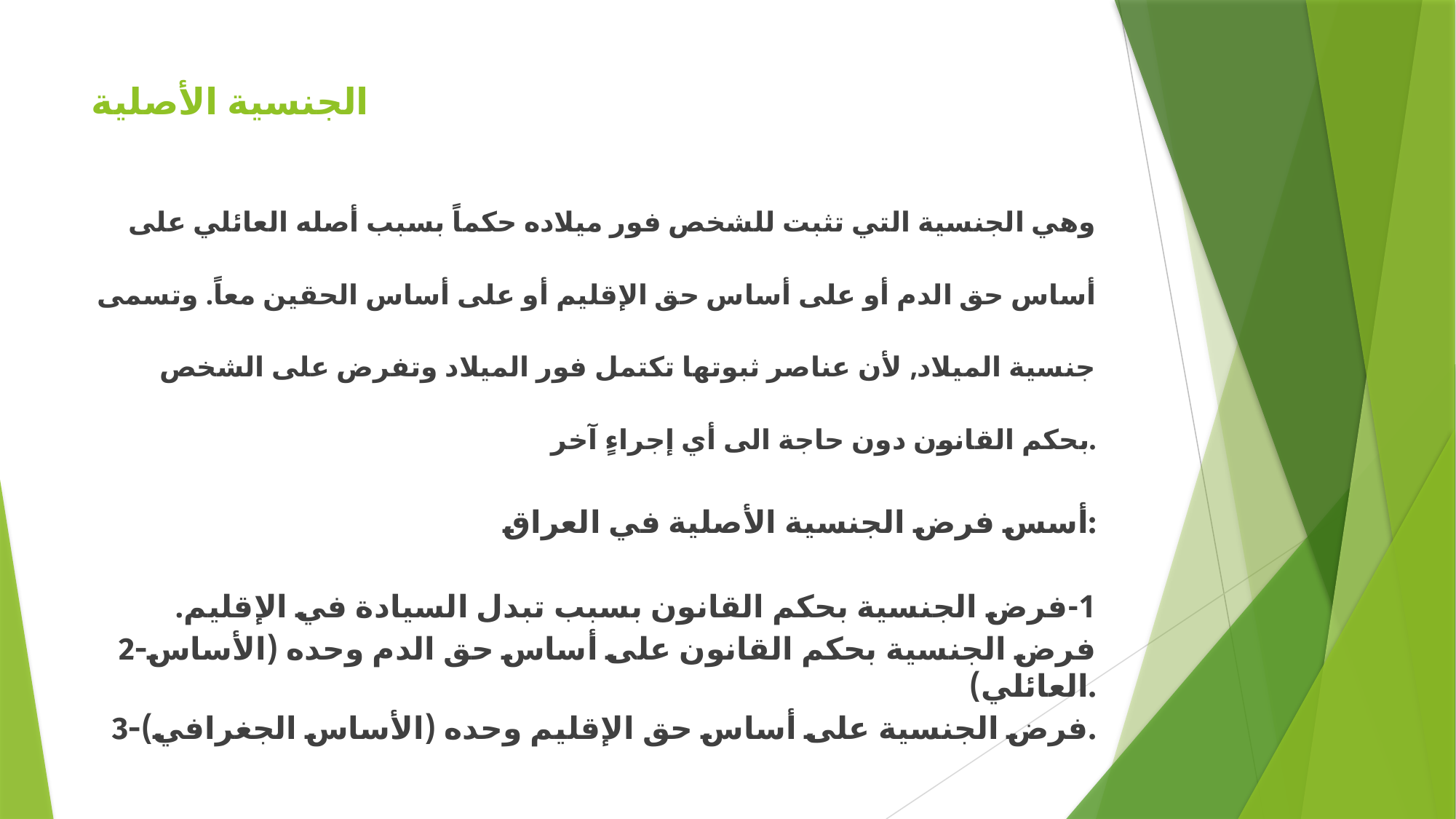

# الجنسية الأصلية
وهي الجنسية التي تثبت للشخص فور ميلاده حكماً بسبب أصله العائلي على أساس حق الدم أو على أساس حق الإقليم أو على أساس الحقين معاً. وتسمى جنسية الميلاد, لأن عناصر ثبوتها تكتمل فور الميلاد وتفرض على الشخص بحكم القانون دون حاجة الى أي إجراءٍ آخر.

أسس فرض الجنسية الأصلية في العراق:

1-فرض الجنسية بحكم القانون بسبب تبدل السيادة في الإقليم.
2-فرض الجنسية بحكم القانون على أساس حق الدم وحده (الأساس العائلي).
3-فرض الجنسية على أساس حق الإقليم وحده (الأساس الجغرافي).